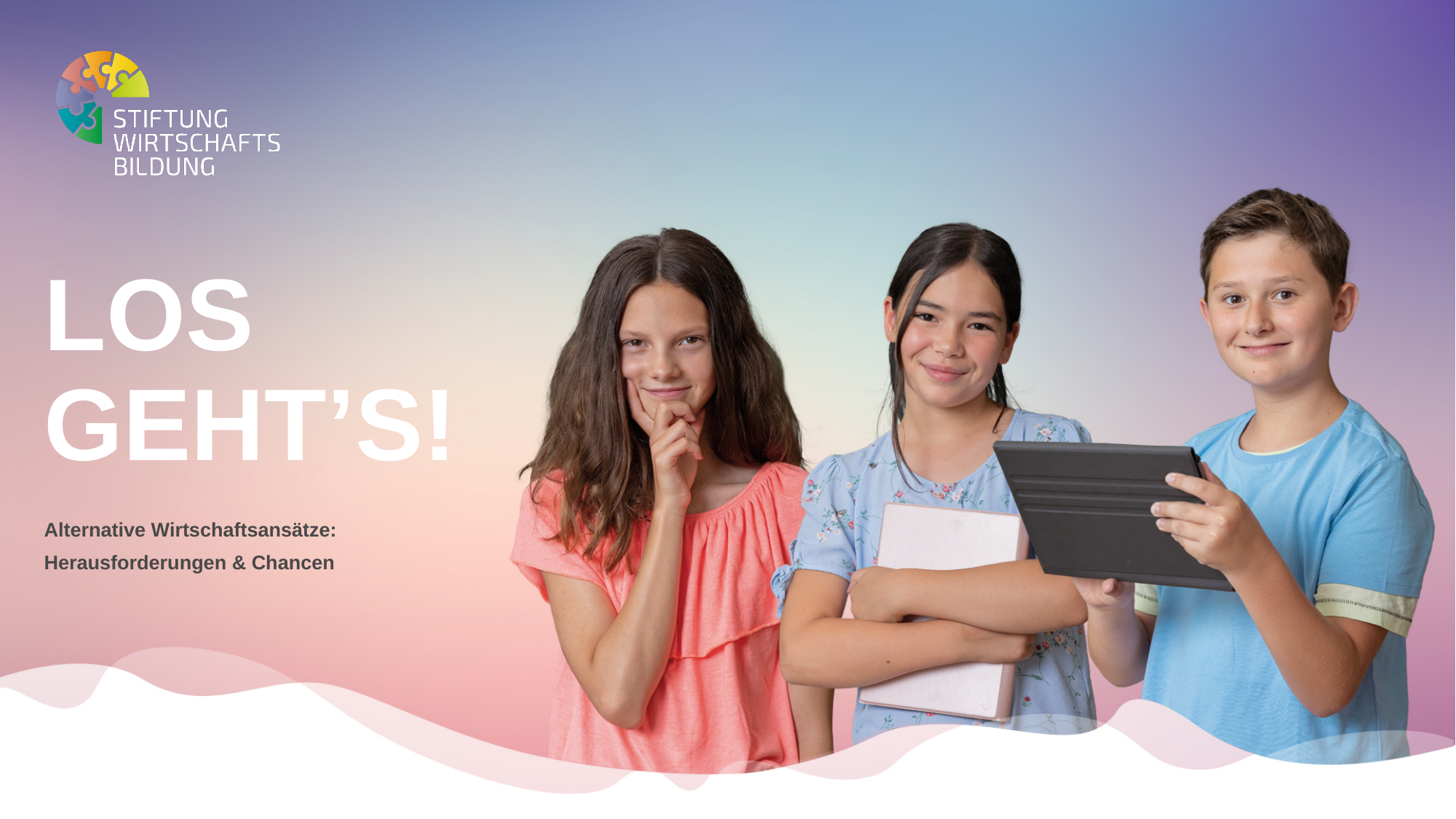

# Los Geht’s!
Alternative Wirtschaftsansätze:
Herausforderungen & Chancen